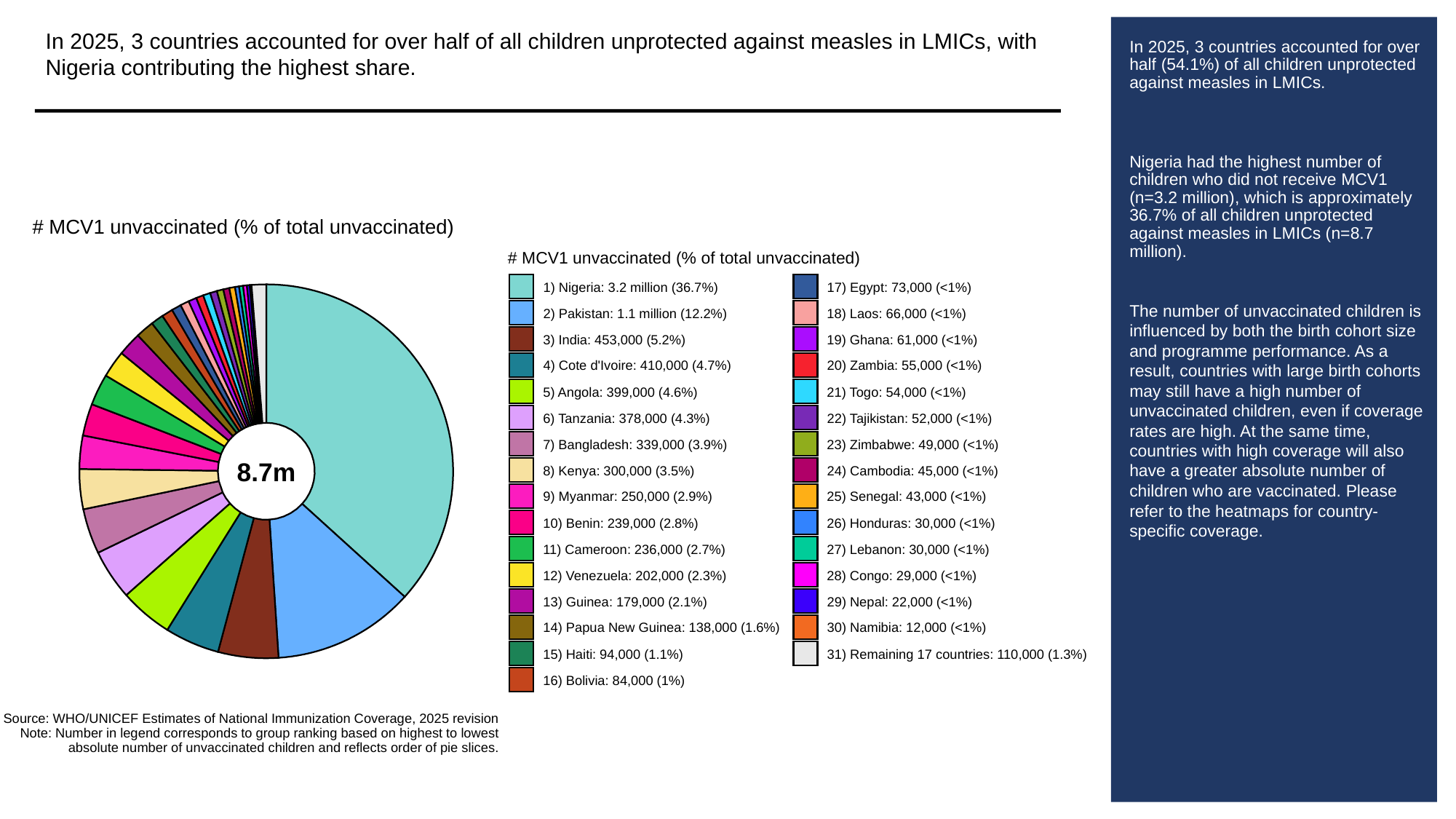

In 2025, 3 countries accounted for over half of all children unprotected against measles in LMICs, with Nigeria contributing the highest share.
# In 2025, 3 countries accounted for over half (54.1%) of all children unprotected against measles in LMICs.

Nigeria had the highest number of children who did not receive MCV1 (n=3.2 million), which is approximately 36.7% of all children unprotected against measles in LMICs (n=8.7 million).

The number of unvaccinated children is influenced by both the birth cohort size and programme performance. As a result, countries with large birth cohorts may still have a high number of unvaccinated children, even if coverage rates are high. At the same time, countries with high coverage will also have a greater absolute number of children who are vaccinated. Please refer to the heatmaps for country-specific coverage.

# MCV1 unvaccinated (% of total unvaccinated)
# MCV1 unvaccinated (% of total unvaccinated)

1) Nigeria: 3.2 million (36.7%)
17) Egypt: 73,000 (<1%)

2) Pakistan: 1.1 million (12.2%)
18) Laos: 66,000 (<1%)

3) India: 453,000 (5.2%)
19) Ghana: 61,000 (<1%)

4) Cote d'Ivoire: 410,000 (4.7%)
20) Zambia: 55,000 (<1%)

5) Angola: 399,000 (4.6%)
21) Togo: 54,000 (<1%)

6) Tanzania: 378,000 (4.3%)
22) Tajikistan: 52,000 (<1%)

7) Bangladesh: 339,000 (3.9%)
23) Zimbabwe: 49,000 (<1%)

8.7m
8) Kenya: 300,000 (3.5%)
24) Cambodia: 45,000 (<1%)

9) Myanmar: 250,000 (2.9%)
25) Senegal: 43,000 (<1%)

10) Benin: 239,000 (2.8%)
26) Honduras: 30,000 (<1%)

11) Cameroon: 236,000 (2.7%)
27) Lebanon: 30,000 (<1%)

12) Venezuela: 202,000 (2.3%)
28) Congo: 29,000 (<1%)

13) Guinea: 179,000 (2.1%)
29) Nepal: 22,000 (<1%)

14) Papua New Guinea: 138,000 (1.6%)
30) Namibia: 12,000 (<1%)

15) Haiti: 94,000 (1.1%)
31) Remaining 17 countries: 110,000 (1.3%)

16) Bolivia: 84,000 (1%)
Source: WHO/UNICEF Estimates of National Immunization Coverage, 2025 revision
Note: Number in legend corresponds to group ranking based on highest to lowest
absolute number of unvaccinated children and reflects order of pie slices.